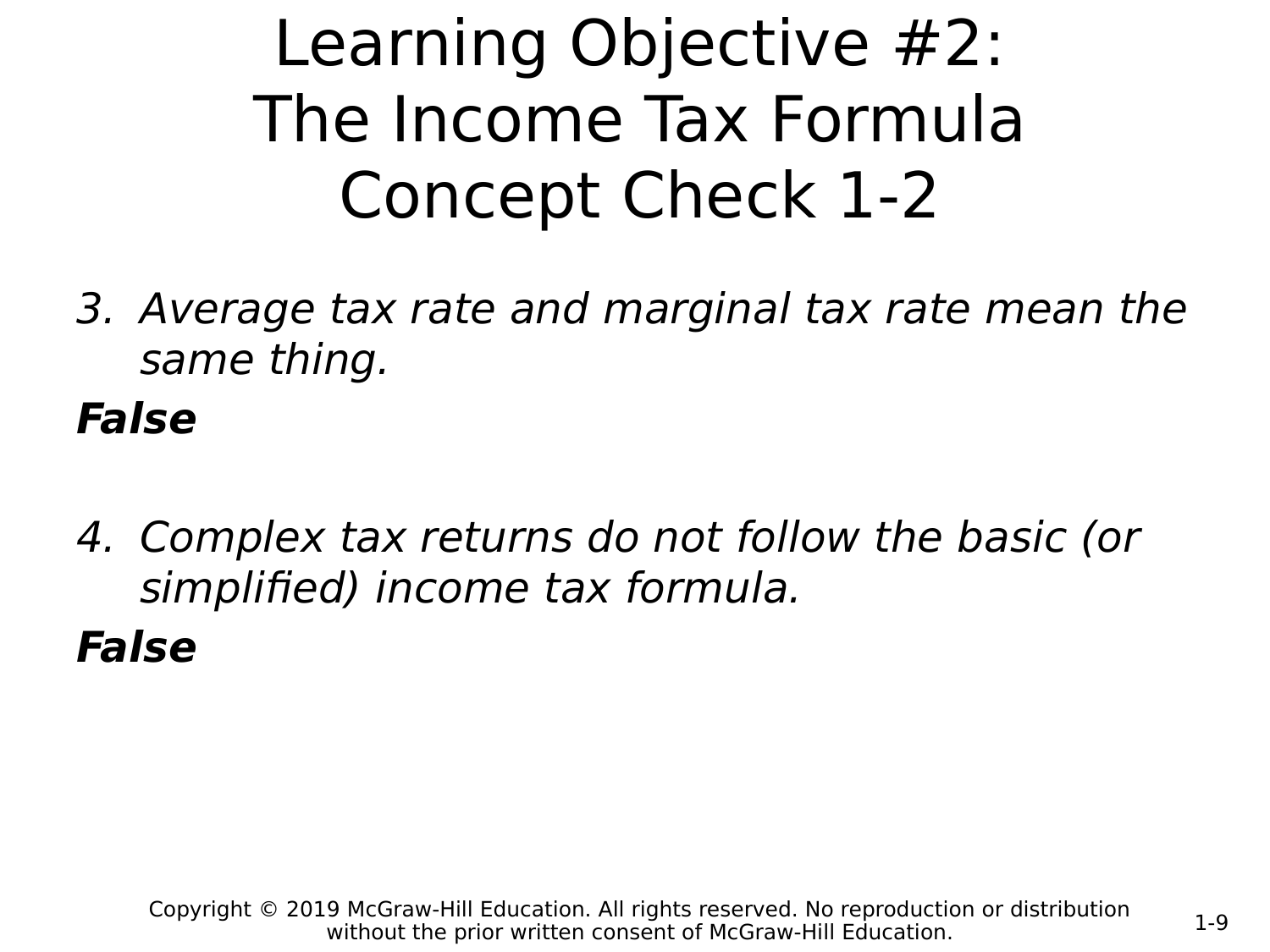

Learning Objective #2:
The Income Tax Formula
Concept Check 1-2
Average tax rate and marginal tax rate mean the same thing.
False

Complex tax returns do not follow the basic (or simplified) income tax formula.
False